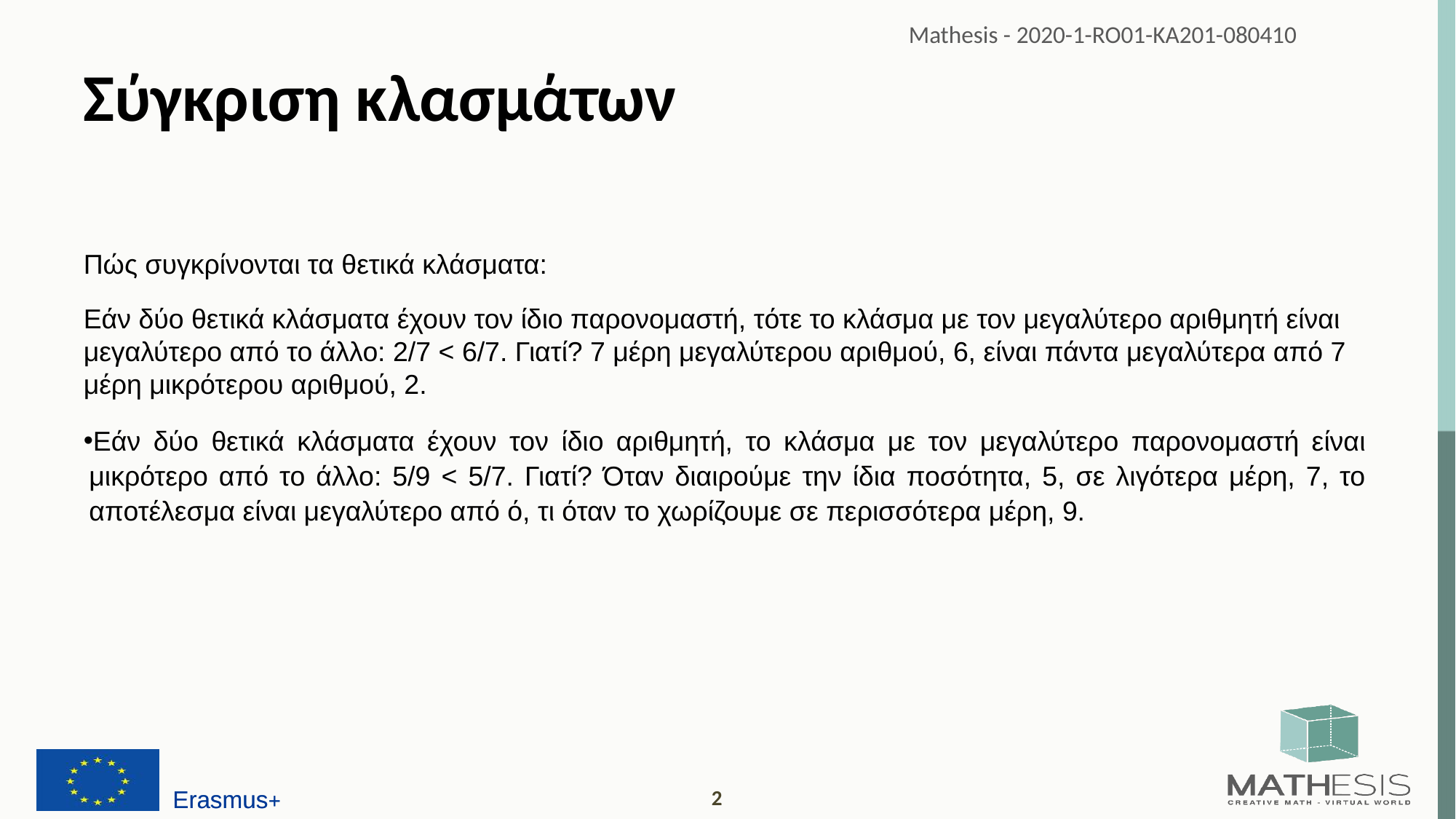

# Σύγκριση κλασμάτων

Πώς συγκρίνονται τα θετικά κλάσματα:
Εάν δύο θετικά κλάσματα έχουν τον ίδιο παρονομαστή, τότε το κλάσμα με τον μεγαλύτερο αριθμητή είναι μεγαλύτερο από το άλλο: 2/7 < 6/7. Γιατί? 7 μέρη μεγαλύτερου αριθμού, 6, είναι πάντα μεγαλύτερα από 7 μέρη μικρότερου αριθμού, 2.
Εάν δύο θετικά κλάσματα έχουν τον ίδιο αριθμητή, το κλάσμα με τον μεγαλύτερο παρονομαστή είναι μικρότερο από το άλλο: 5/9 < 5/7. Γιατί? Όταν διαιρούμε την ίδια ποσότητα, 5, σε λιγότερα μέρη, 7, το αποτέλεσμα είναι μεγαλύτερο από ό, τι όταν το χωρίζουμε σε περισσότερα μέρη, 9.